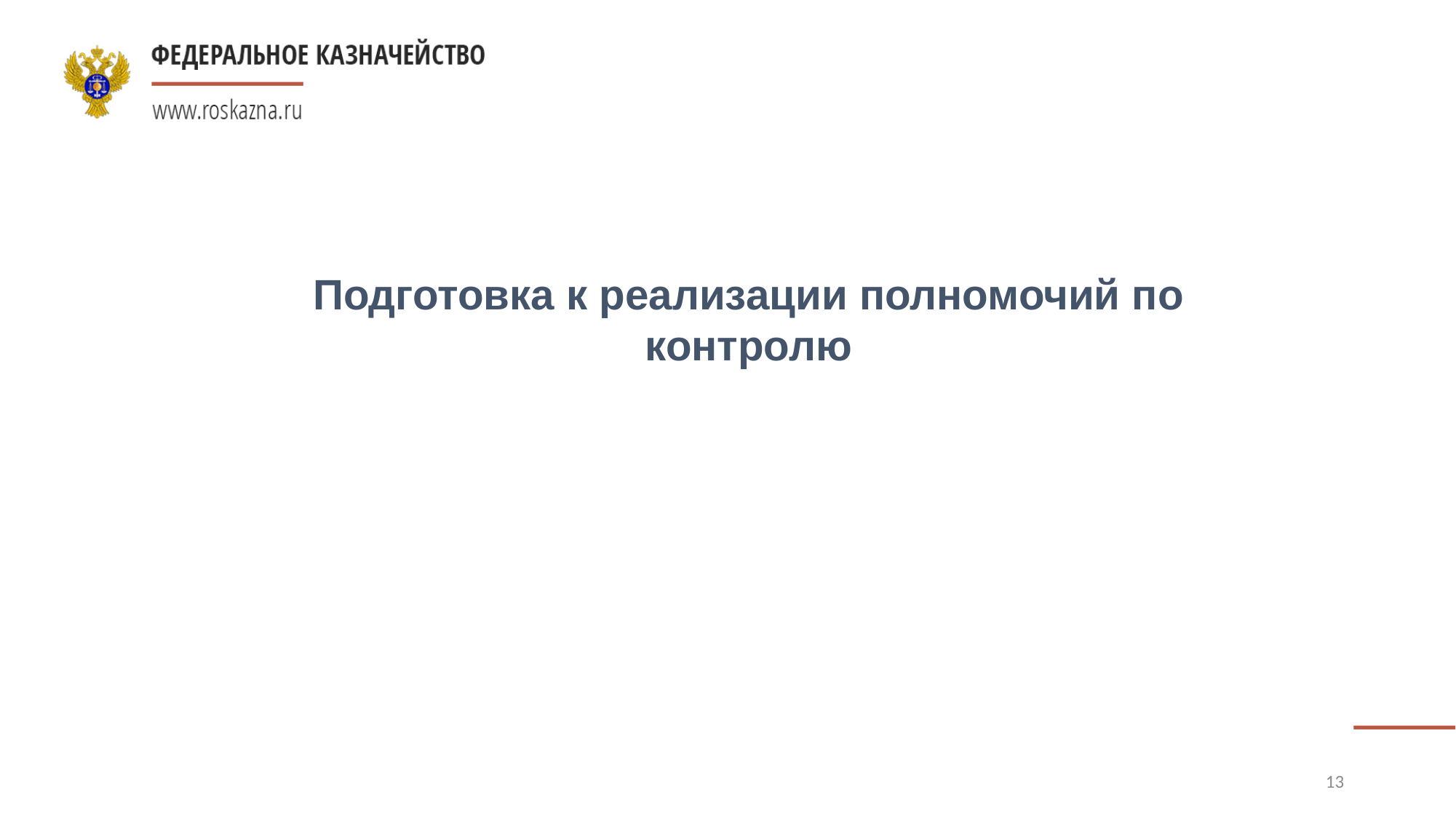

Подготовка к реализации полномочий по контролю
13